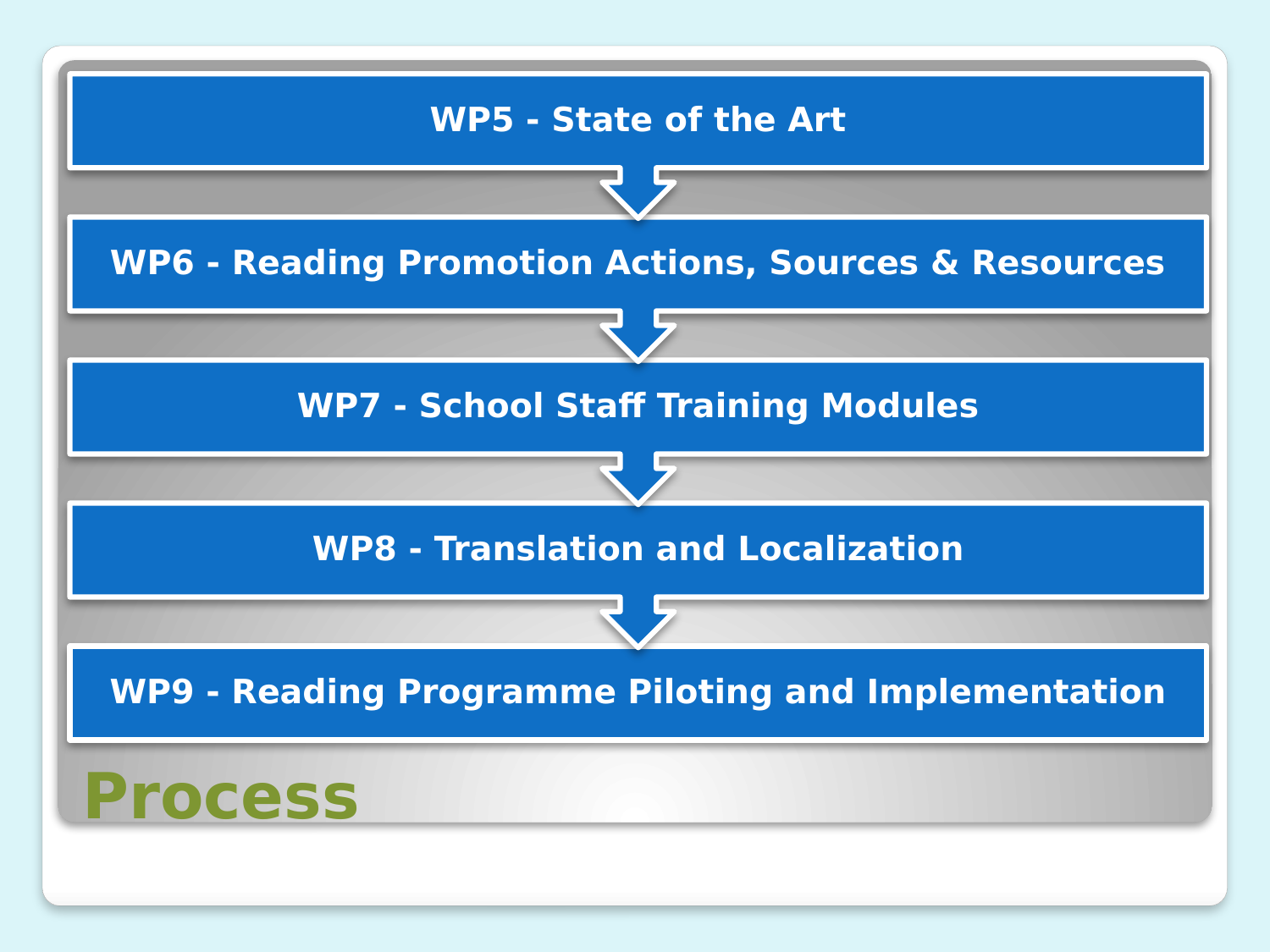

WP9 - Reading Programme Piloting and Implementation
WP8 - Translation and Localization
WP7 - School Staff Training Modules
WP6 - Reading Promotion Actions, Sources & Resources
WP5 - State of the Art
# Process